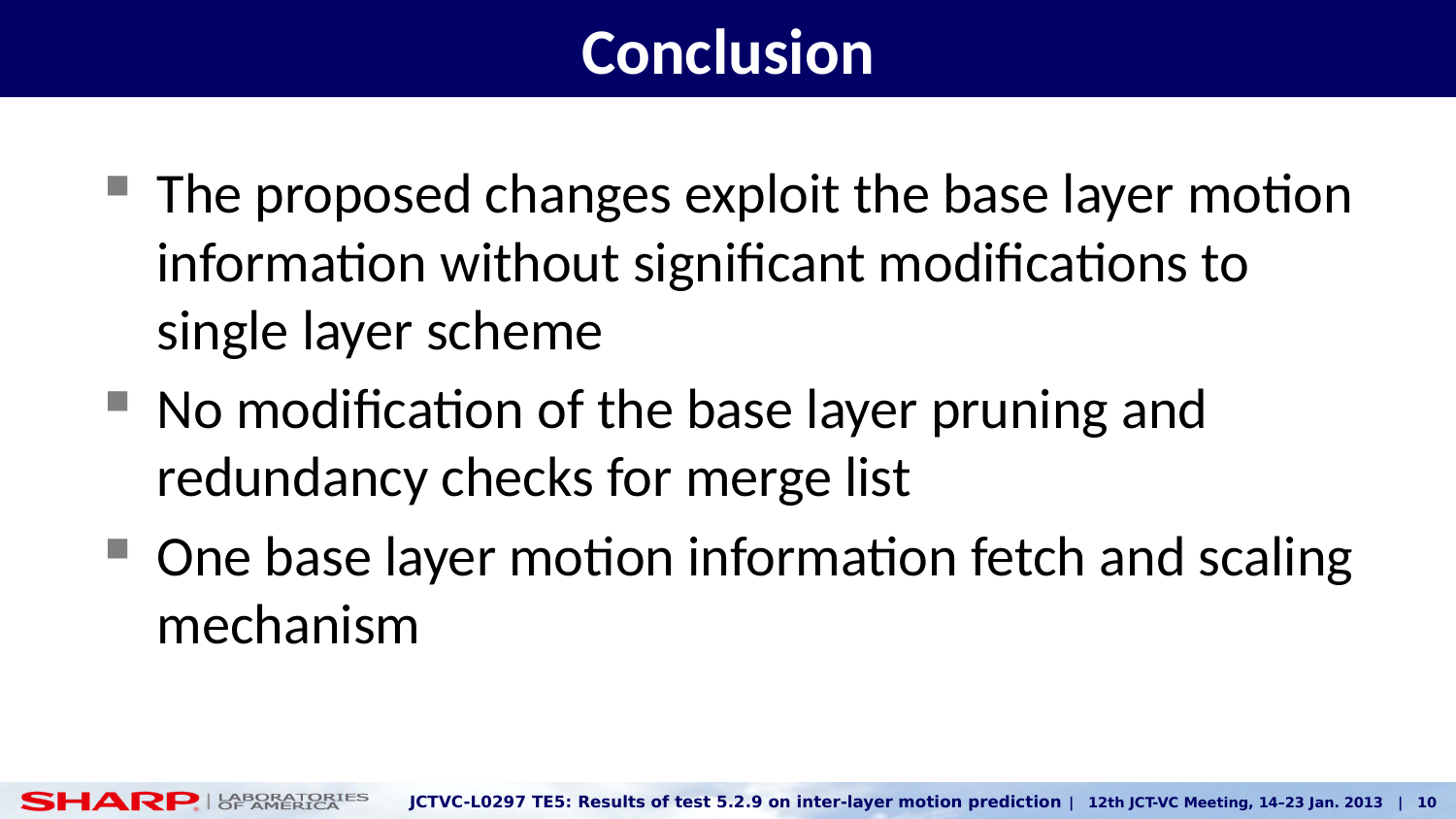

# Conclusion
The proposed changes exploit the base layer motion information without significant modifications to single layer scheme
No modification of the base layer pruning and redundancy checks for merge list
One base layer motion information fetch and scaling mechanism